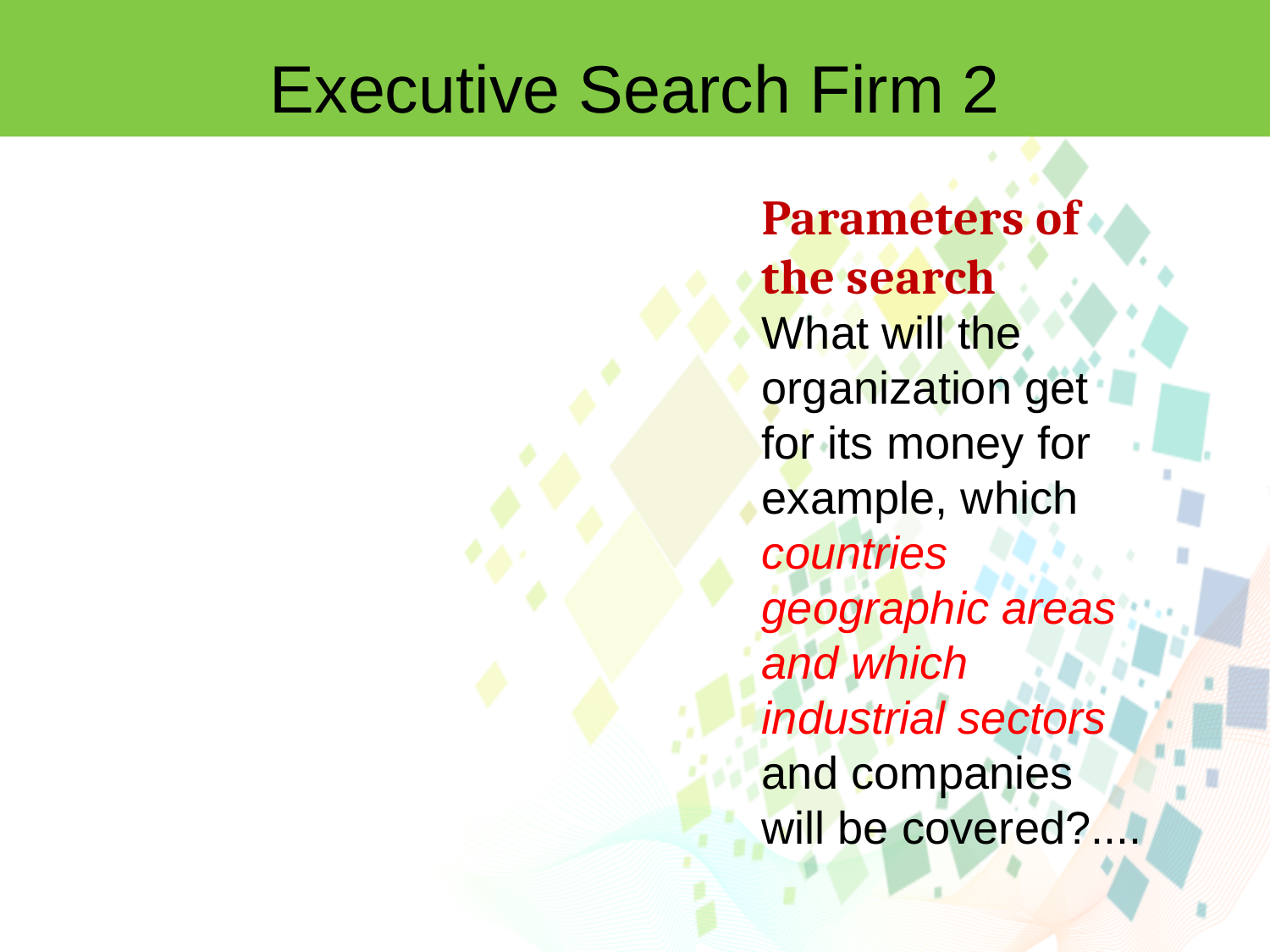

Executive Search Firm 2
Parameters of the search
What will the organization get for its money for example, which countries geographic areas and which industrial sectors and companies will be covered?....